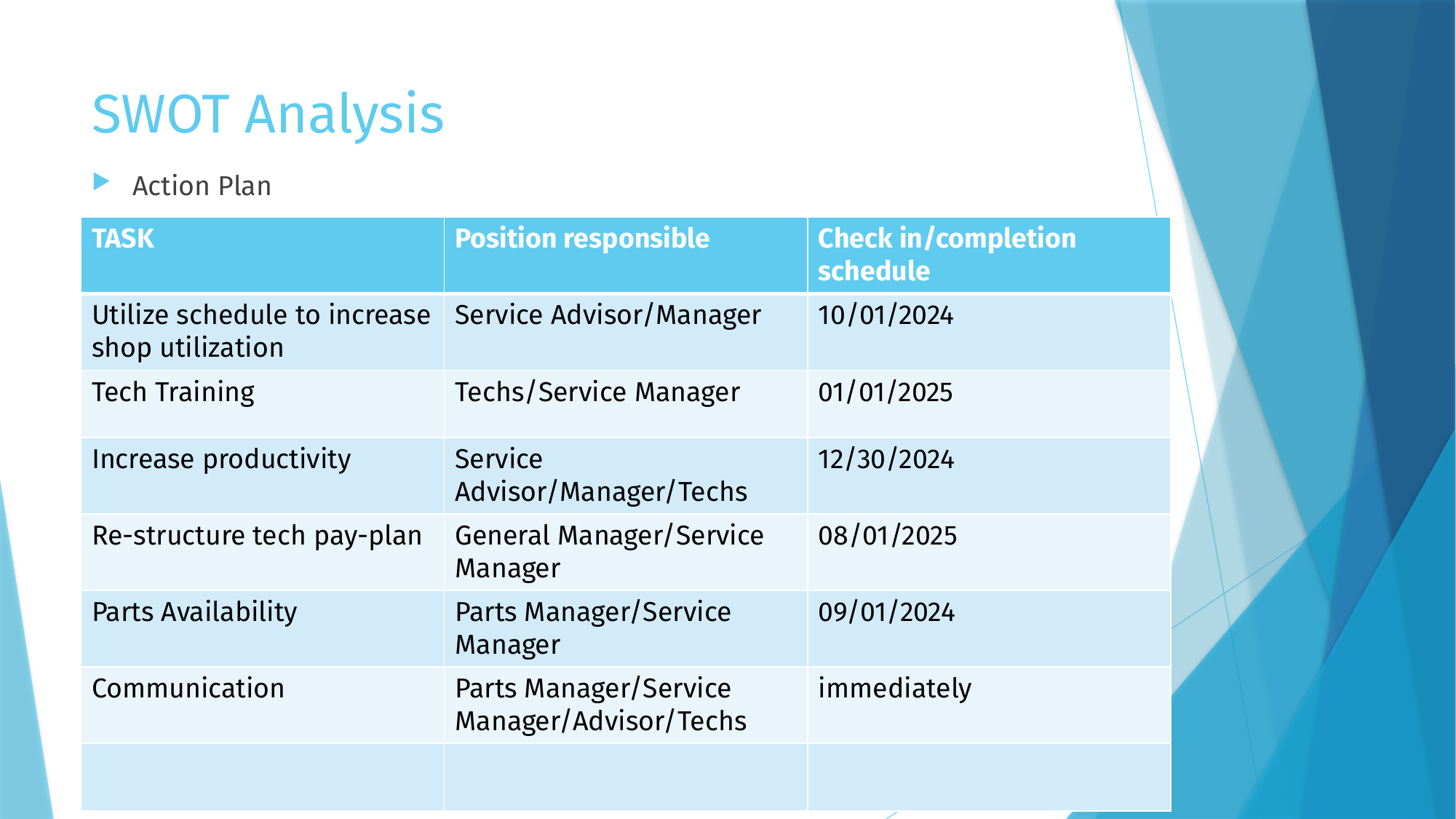

# SWOT Analysis
Action Plan

| TASK | Position responsible | Check in/completion schedule |
| --- | --- | --- |
| Utilize schedule to increase shop utilization | Service Advisor/Manager | 10/01/2024 |
| Tech Training | Techs/Service Manager | 01/01/2025 |
| Increase productivity | Service Advisor/Manager/Techs | 12/30/2024 |
| Re-structure tech pay-plan | General Manager/Service Manager | 08/01/2025 |
| Parts Availability | Parts Manager/Service Manager | 09/01/2024 |
| Communication | Parts Manager/Service Manager/Advisor/Techs | immediately |
|  |  |  |